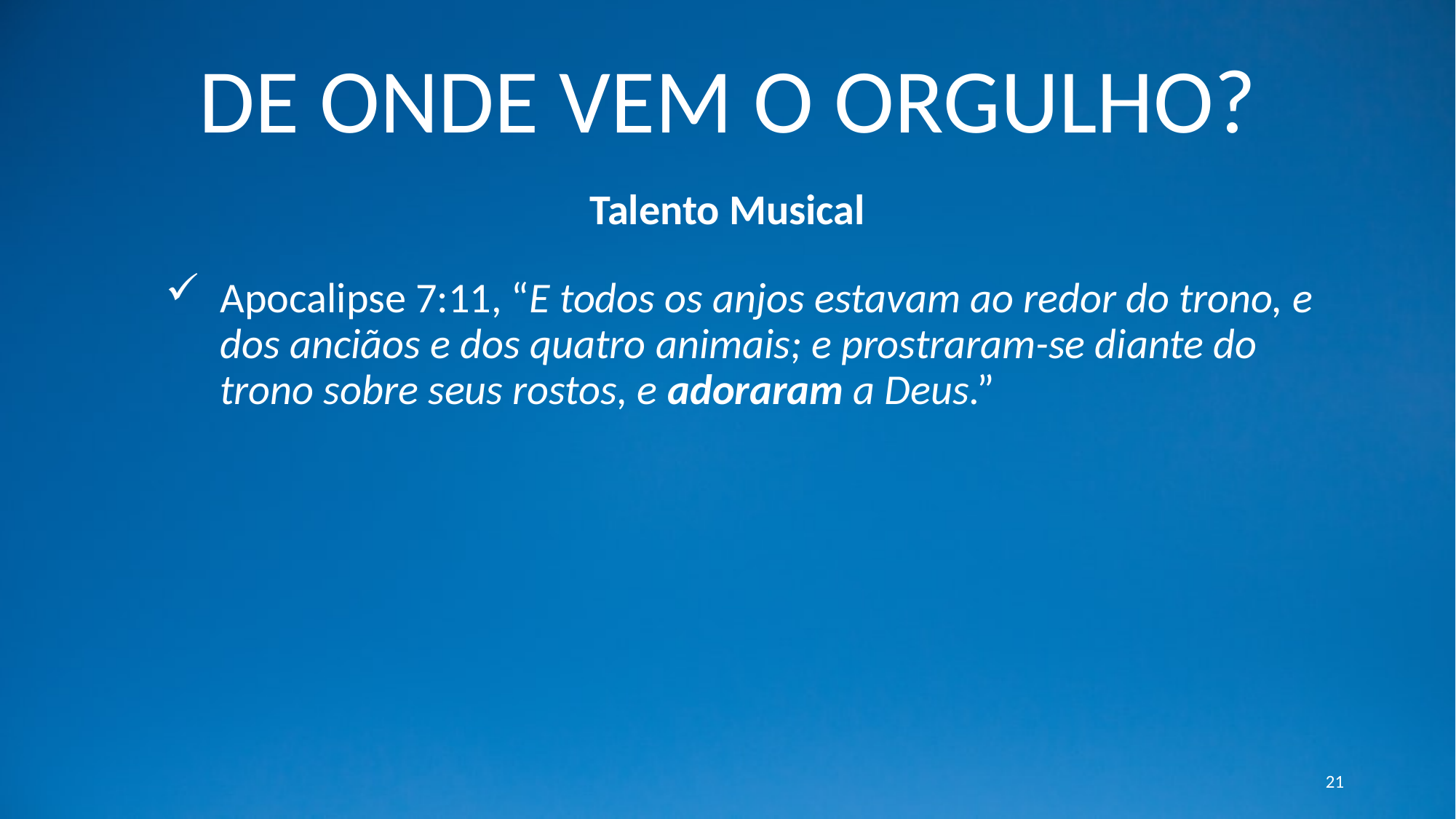

# DE ONDE VEM O ORGULHO?
Talento Musical

Apocalipse 7:11, “E todos os anjos estavam ao redor do trono, e dos anciãos e dos quatro animais; e prostraram-se diante do trono sobre seus rostos, e adoraram a Deus.”

21